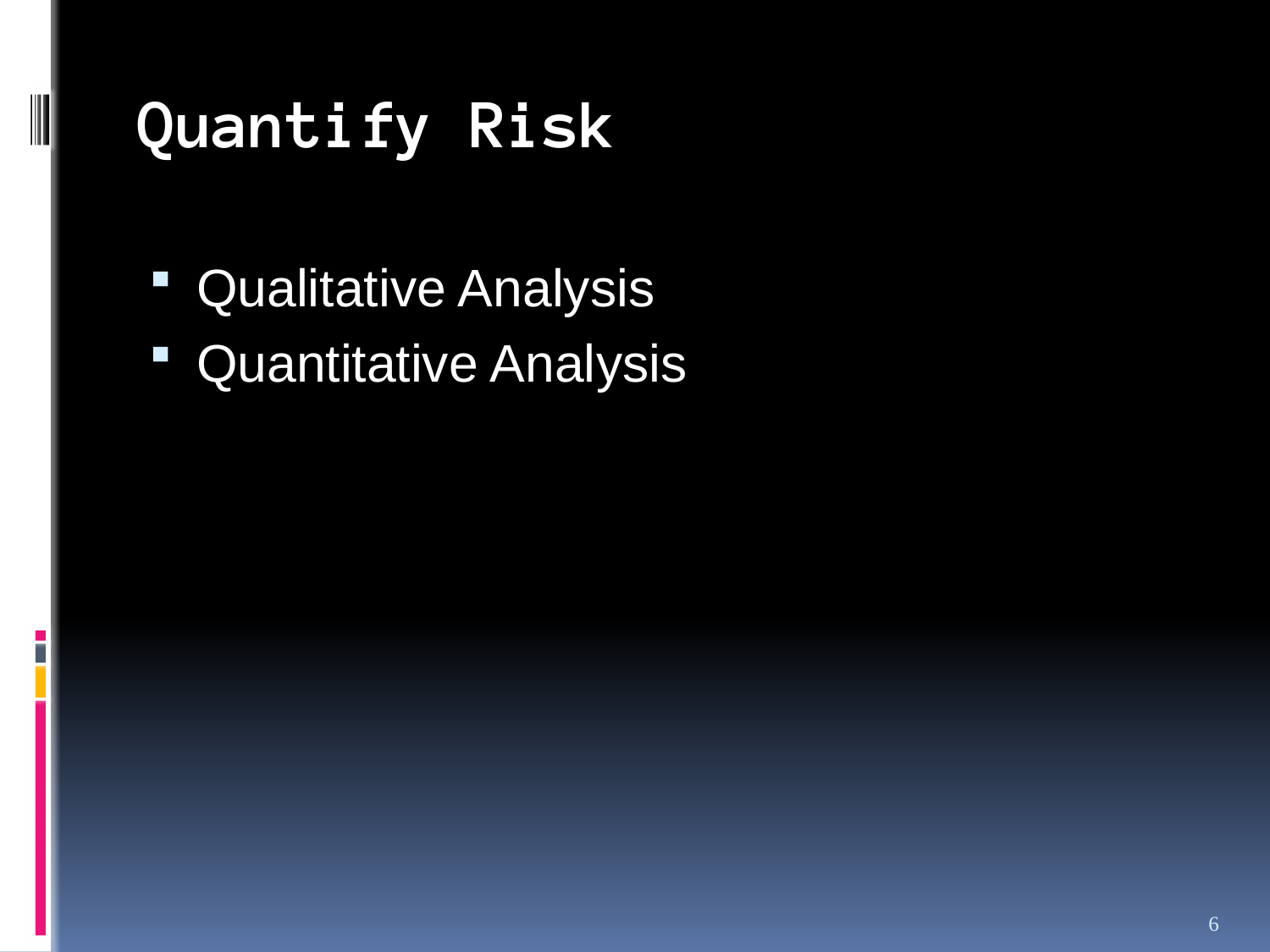

# Quantify Risk
Qualitative Analysis
Quantitative Analysis

6